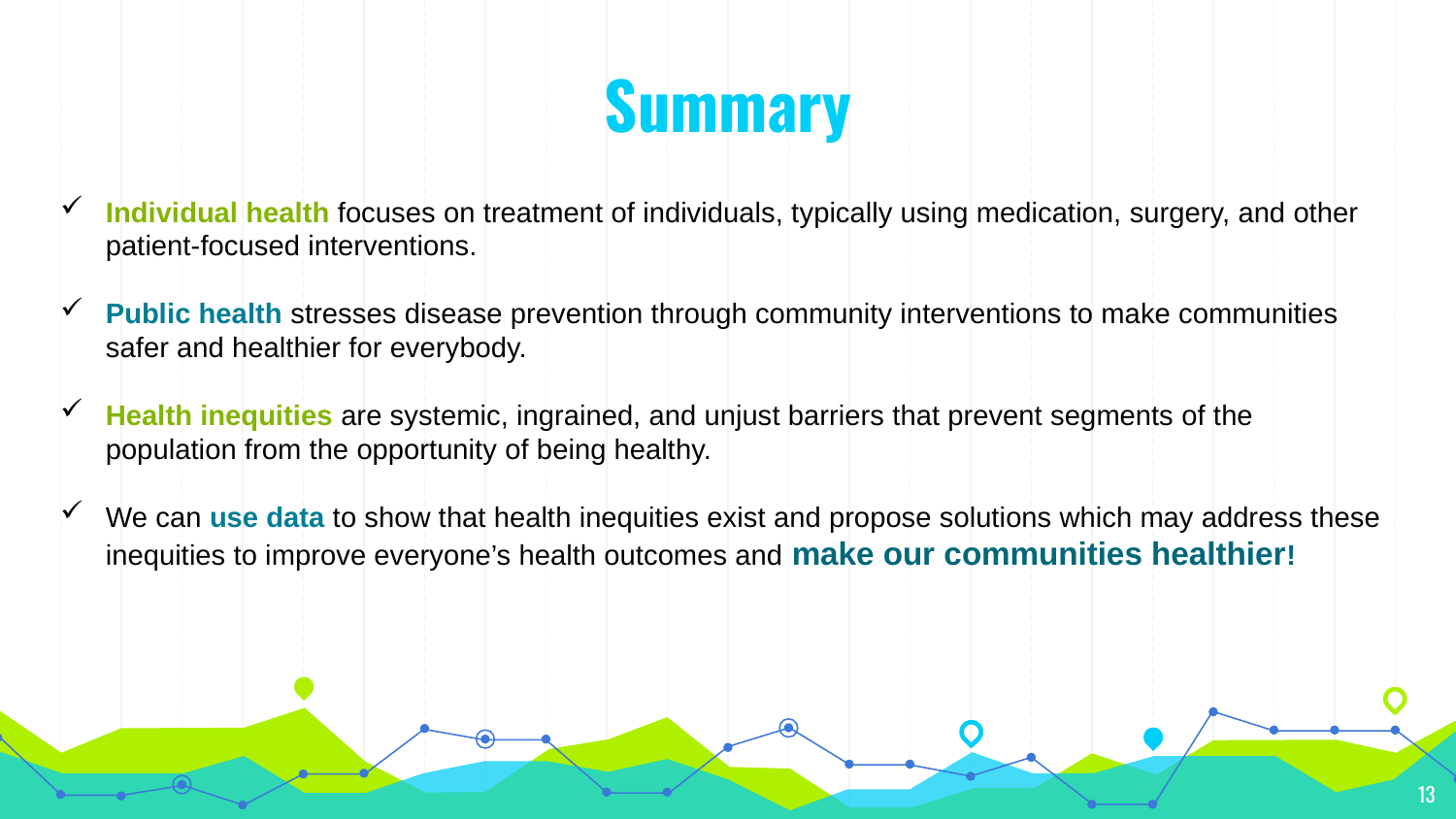

# Summary
Individual health focuses on treatment of individuals, typically using medication, surgery, and other patient-focused interventions.

Public health stresses disease prevention through community interventions to make communities safer and healthier for everybody.

Health inequities are systemic, ingrained, and unjust barriers that prevent segments of the population from the opportunity of being healthy.

We can use data to show that health inequities exist and propose solutions which may address these inequities to improve everyone’s health outcomes and make our communities healthier!

13